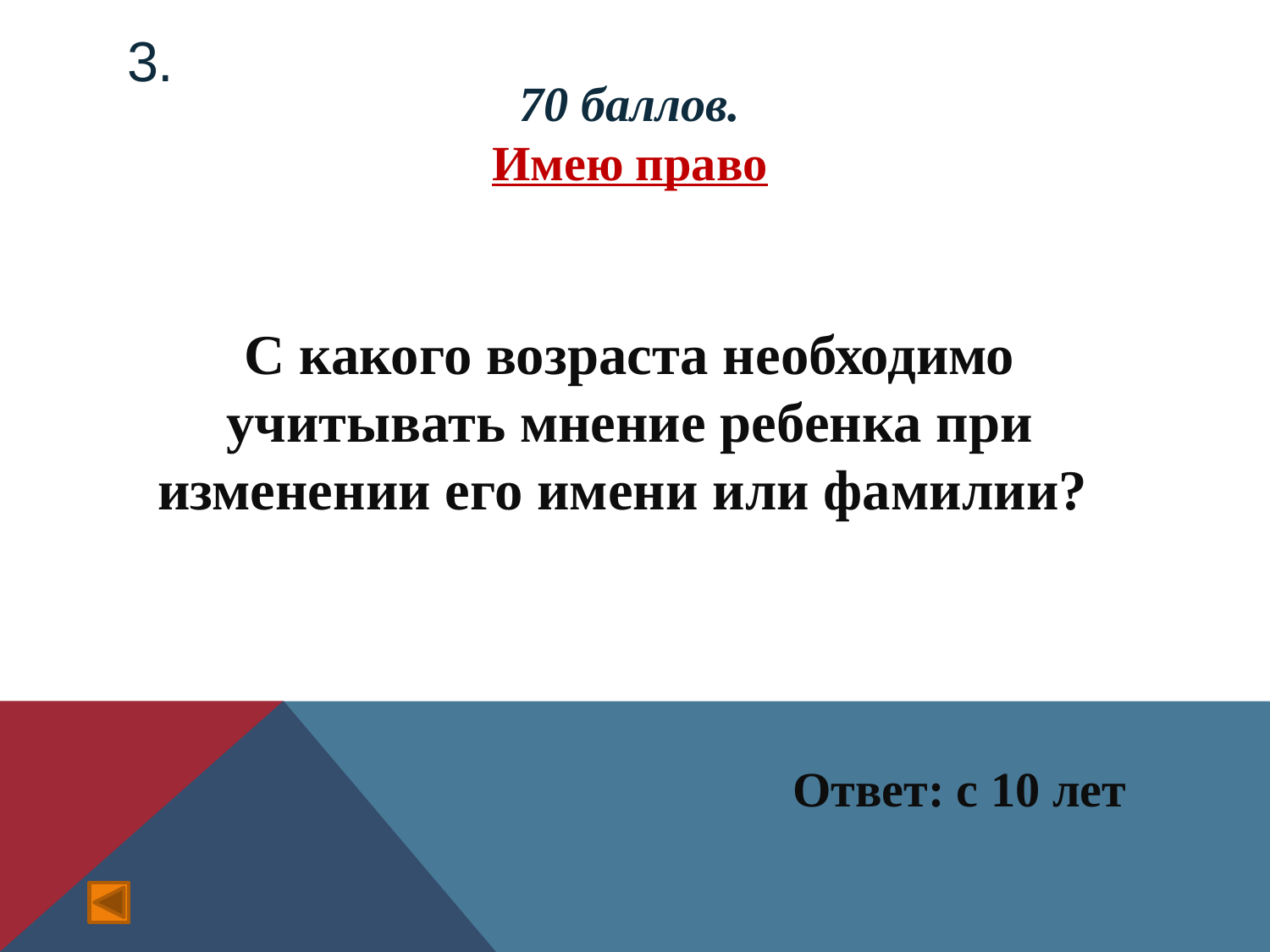

# 3.
70 баллов.
Имею право

С какого возраста необходимо учитывать мнение ребенка при изменении его имени или фамилии?

Ответ: с 10 лет